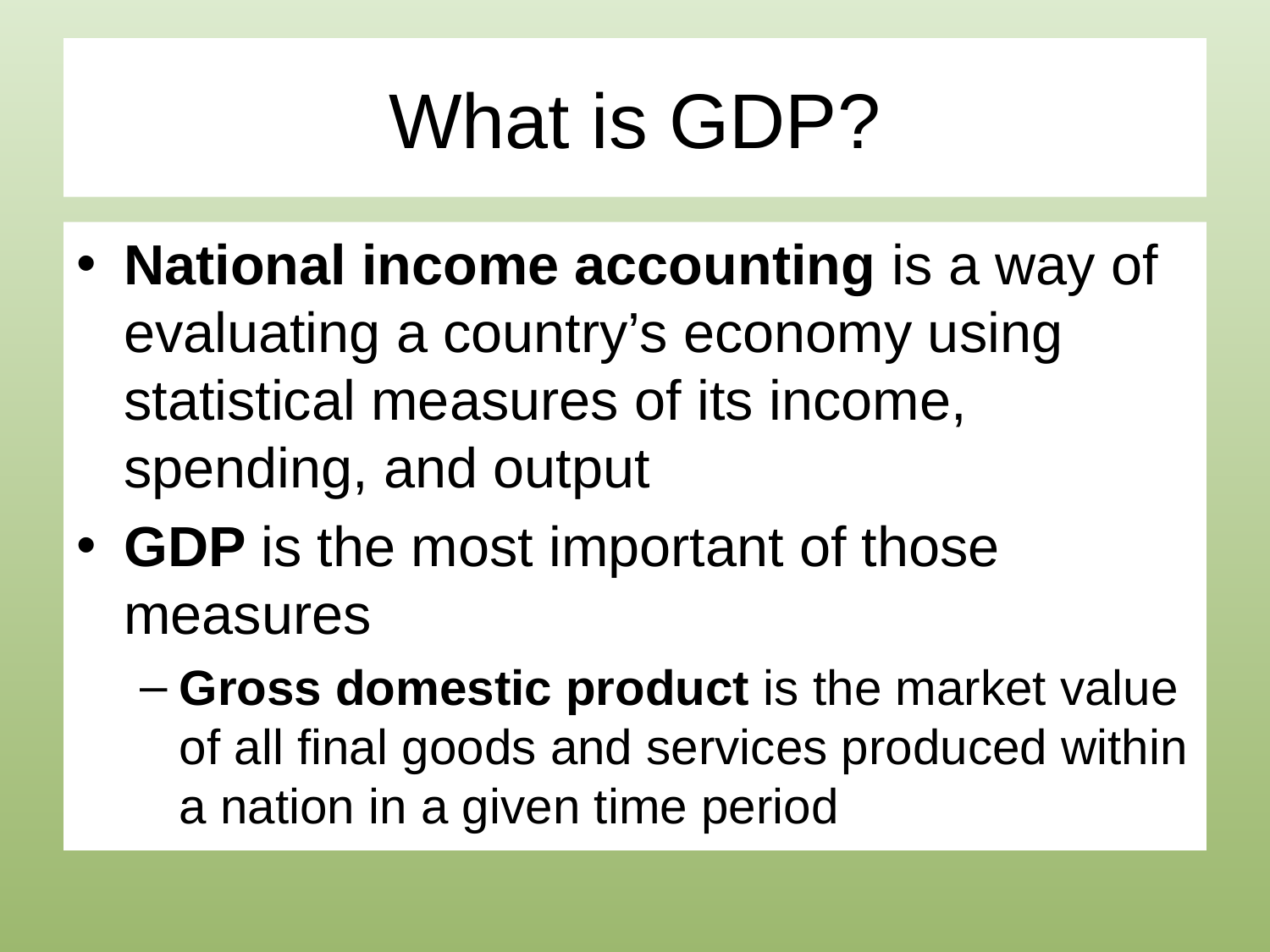

# What is GDP?
National income accounting is a way of evaluating a country’s economy using statistical measures of its income, spending, and output
GDP is the most important of those measures
Gross domestic product is the market value of all final goods and services produced within a nation in a given time period